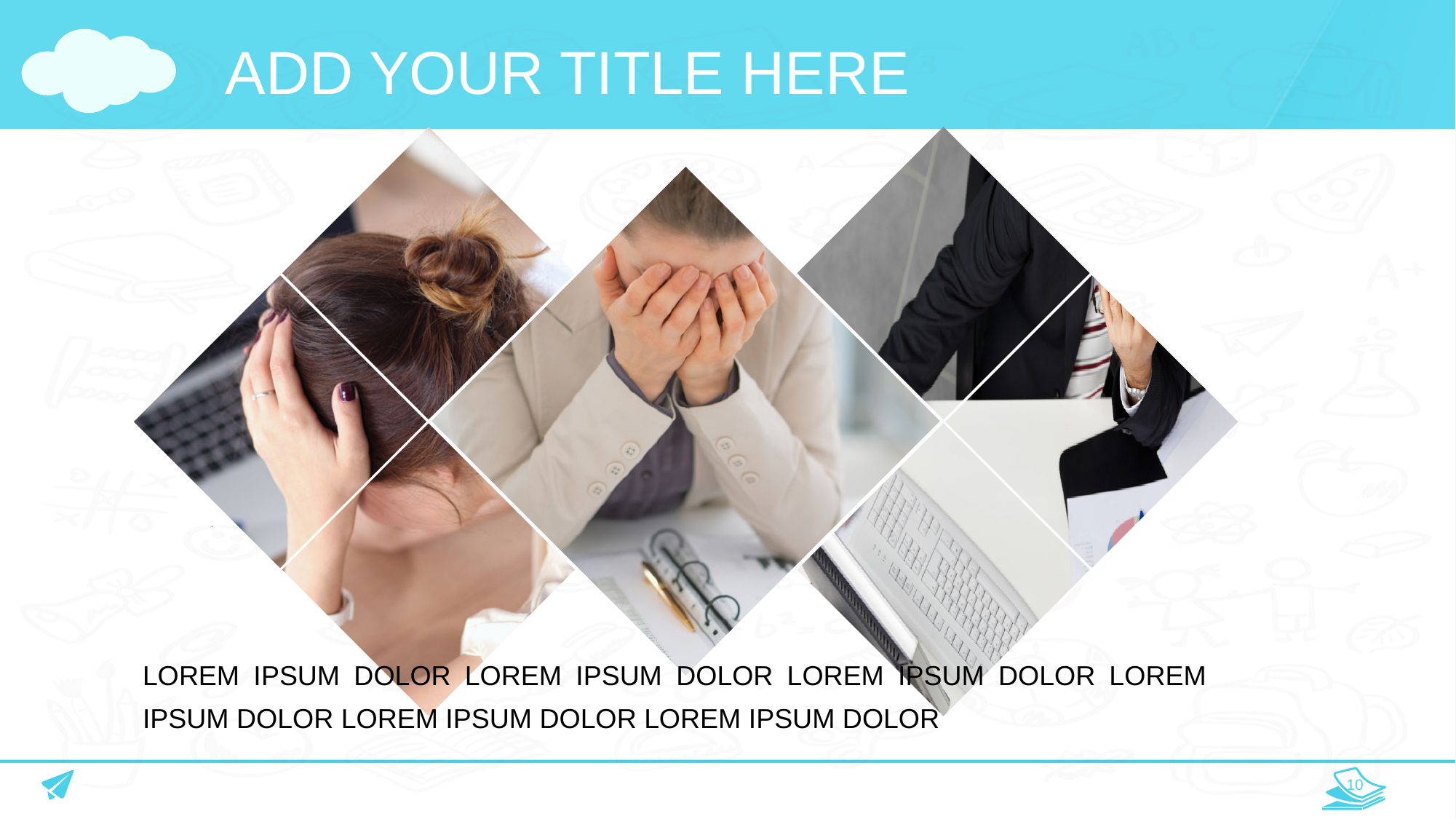

ADD YOUR TITLE HERE

LOREM IPSUM DOLOR LOREM IPSUM DOLOR LOREM IPSUM DOLOR LOREM IPSUM DOLOR LOREM IPSUM DOLOR LOREM IPSUM DOLOR